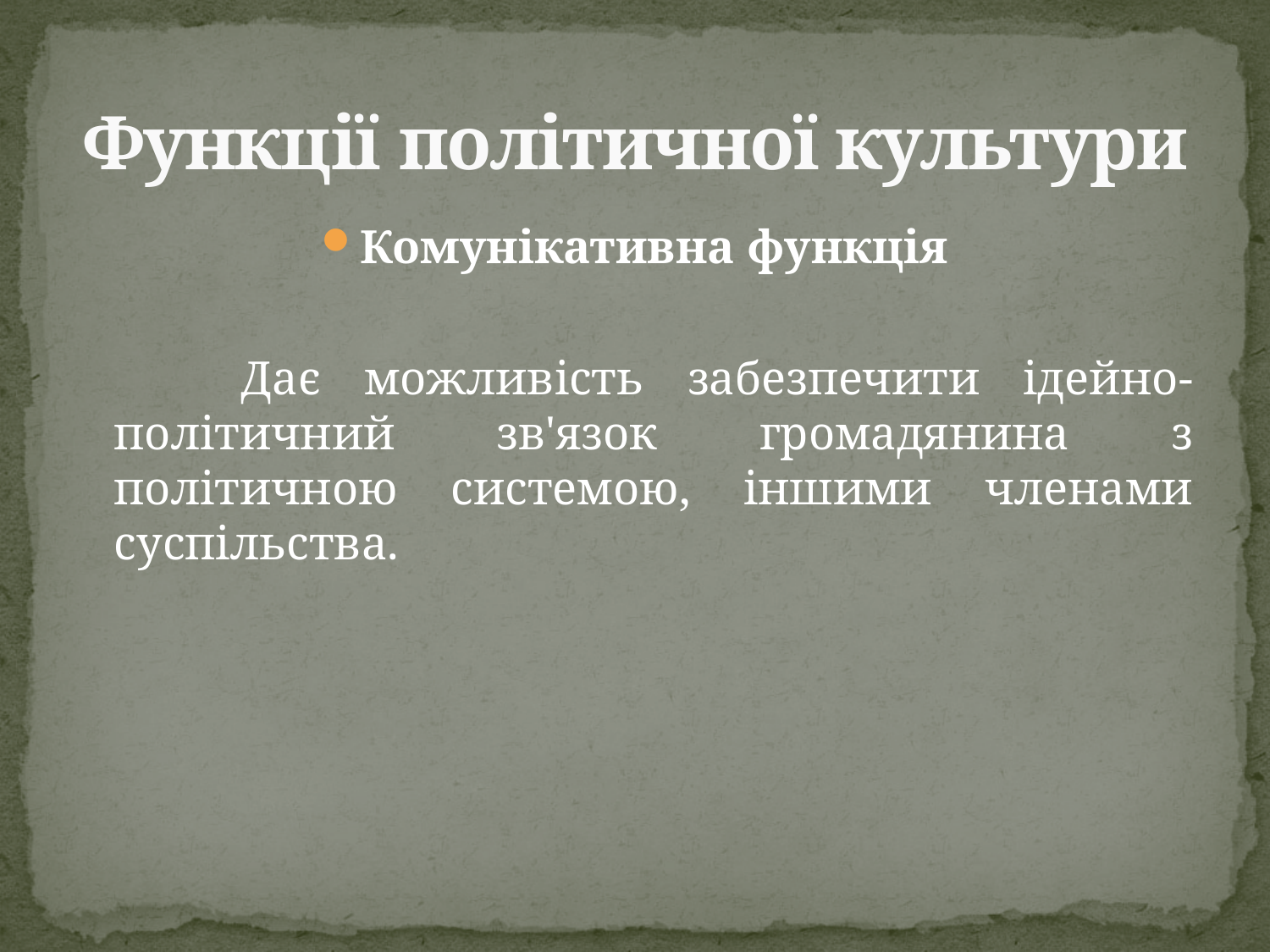

# Функції політичної культури
Комунікативна функція

		Дає можливість забезпечити ідейно-політичний зв'язок громадянина з політичною системою, іншими членами суспільства.